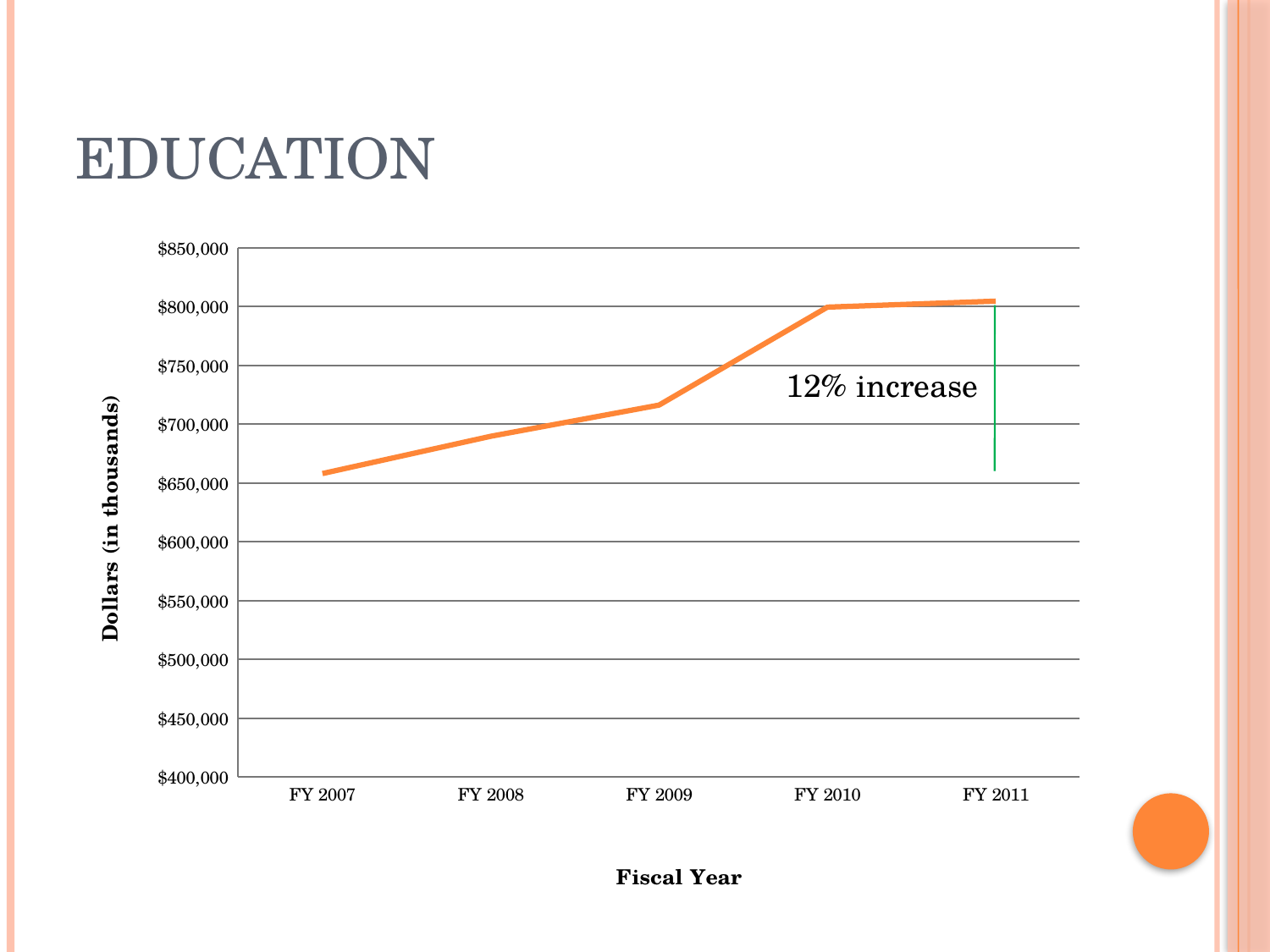

# Education

### Chart

| Category | Education |
|---|---|
| FY 2007 | 657912.0 |
| FY 2008 | 689612.0 |
| FY 2009 | 716153.0 |
| FY 2010 | 799400.0 |
| FY 2011 | 804495.0 |
12% increase